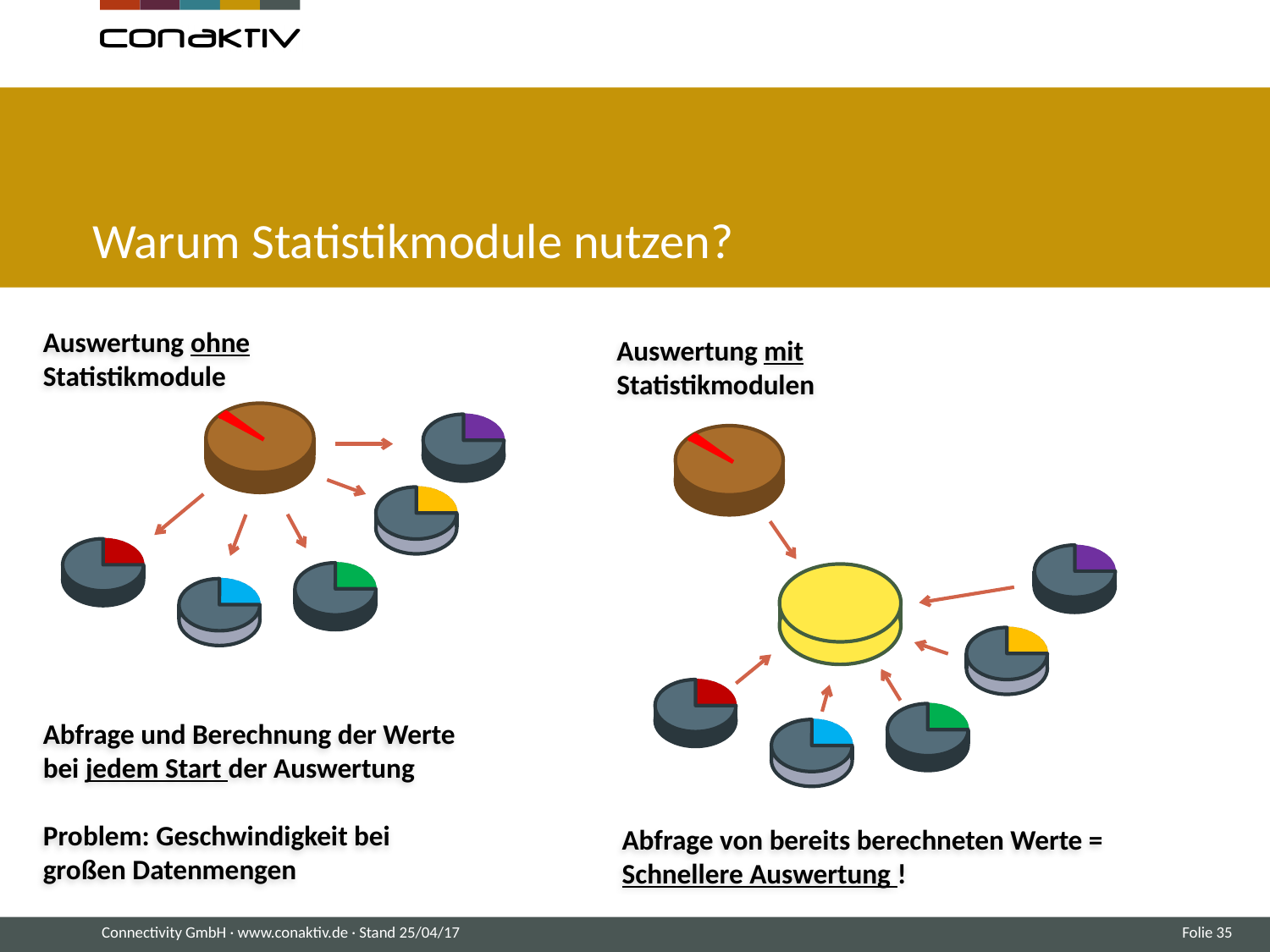

# Warum Statistikmodule nutzen?
Auswertung ohne Statistikmodule

Auswertung mit Statistikmodulen

Abfrage und Berechnung der Werte bei jedem Start der Auswertung

Problem: Geschwindigkeit bei großen Datenmengen

Abfrage von bereits berechneten Werte = Schnellere Auswertung !